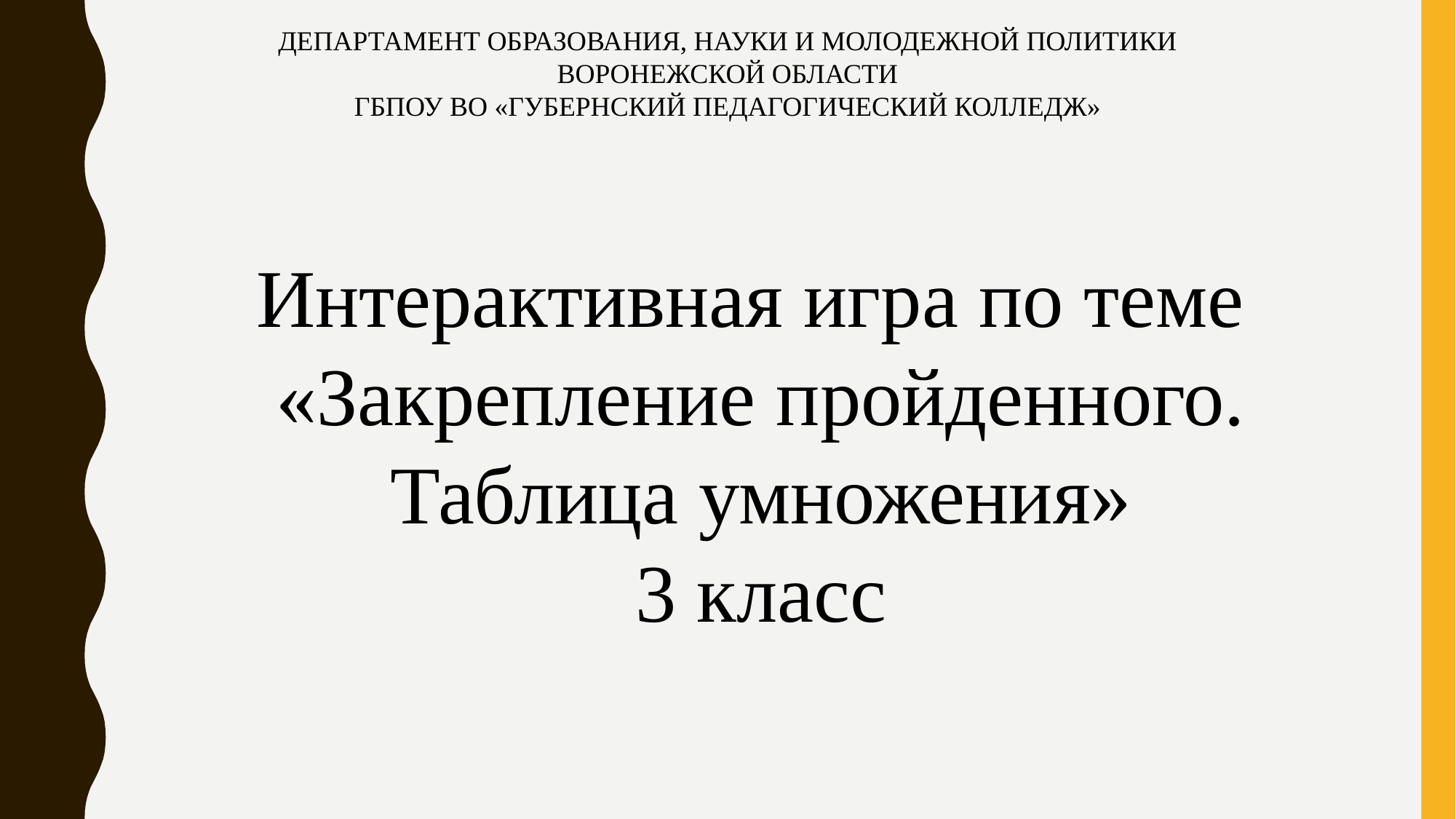

ДЕПАРТАМЕНТ ОБРАЗОВАНИЯ, НАУКИ И МОЛОДЕЖНОЙ ПОЛИТИКИ
ВОРОНЕЖСКОЙ ОБЛАСТИ
ГБПОУ ВО «ГУБЕРНСКИЙ ПЕДАГОГИЧЕСКИЙ КОЛЛЕДЖ»
Интерактивная игра по теме
«Закрепление пройденного. Таблица умножения»
3 класс